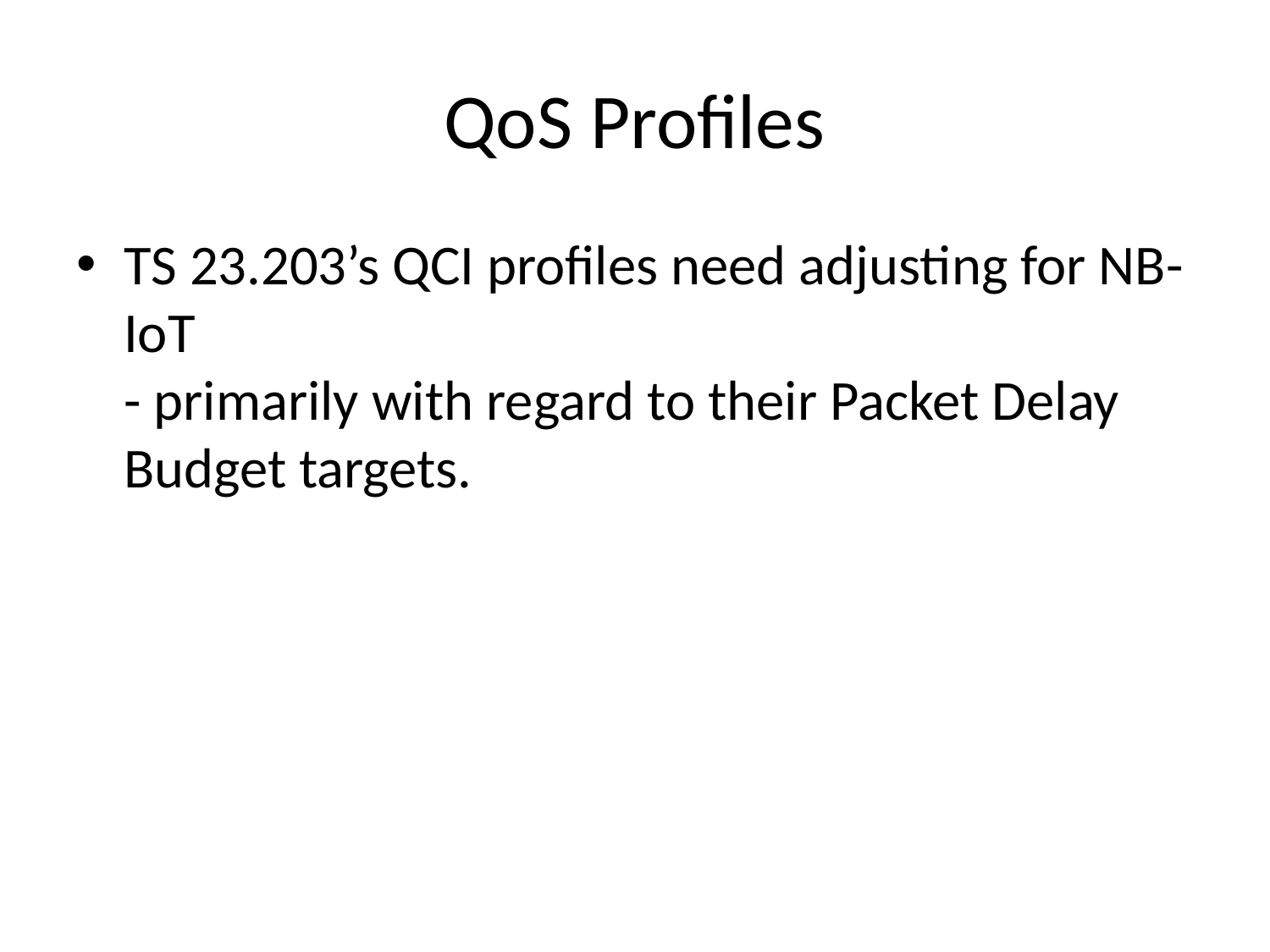

# QoS Profiles
TS 23.203’s QCI profiles need adjusting for NB-IoT
- primarily with regard to their Packet Delay Budget targets.